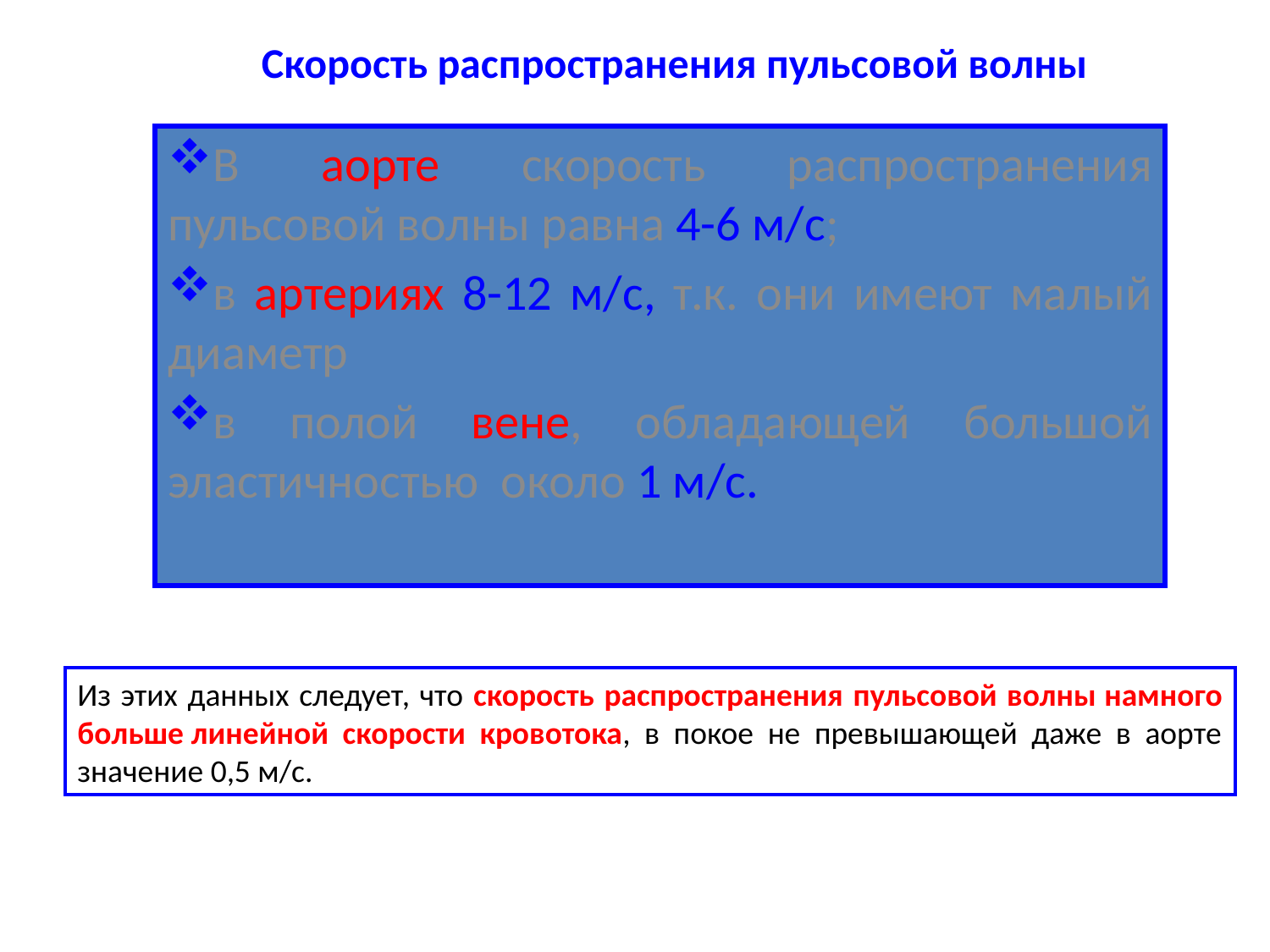

Скорость распространения пульсовой волны
В аорте cкорость распространения пульсовой волны равна 4-6 м/с;
в артериях 8-12 м/с, т.к. они имеют малый диаметр
в полой вене, обладающей большой эластичностью  около 1 м/с.

Из этих данных следует, что скорость распространения пульсовой волны намного больше линейной скорости кровотока, в покое не превышающей даже в аорте значение 0,5 м/с.